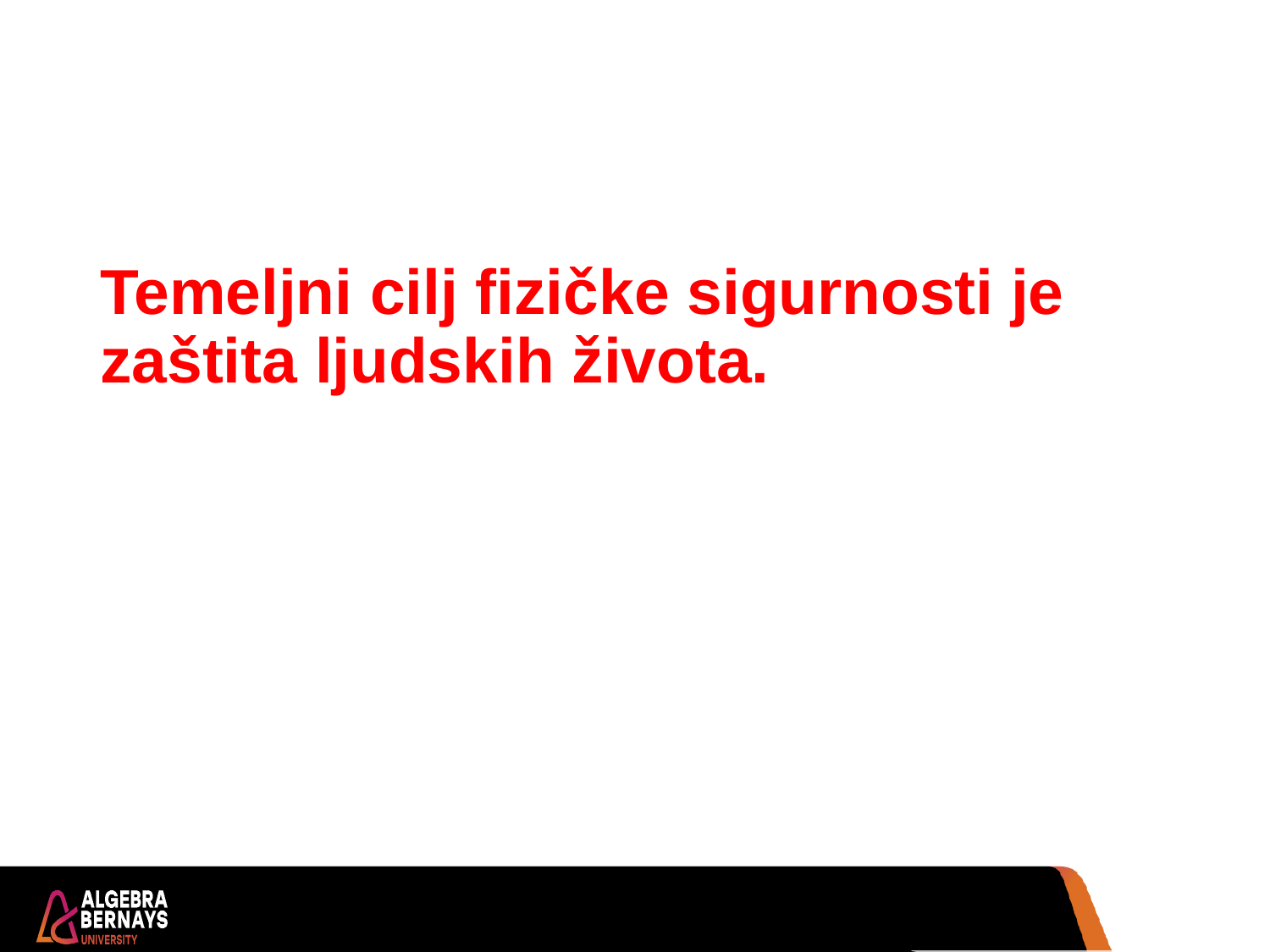

#
Temeljni cilj fizičke sigurnosti je zaštita ljudskih života.